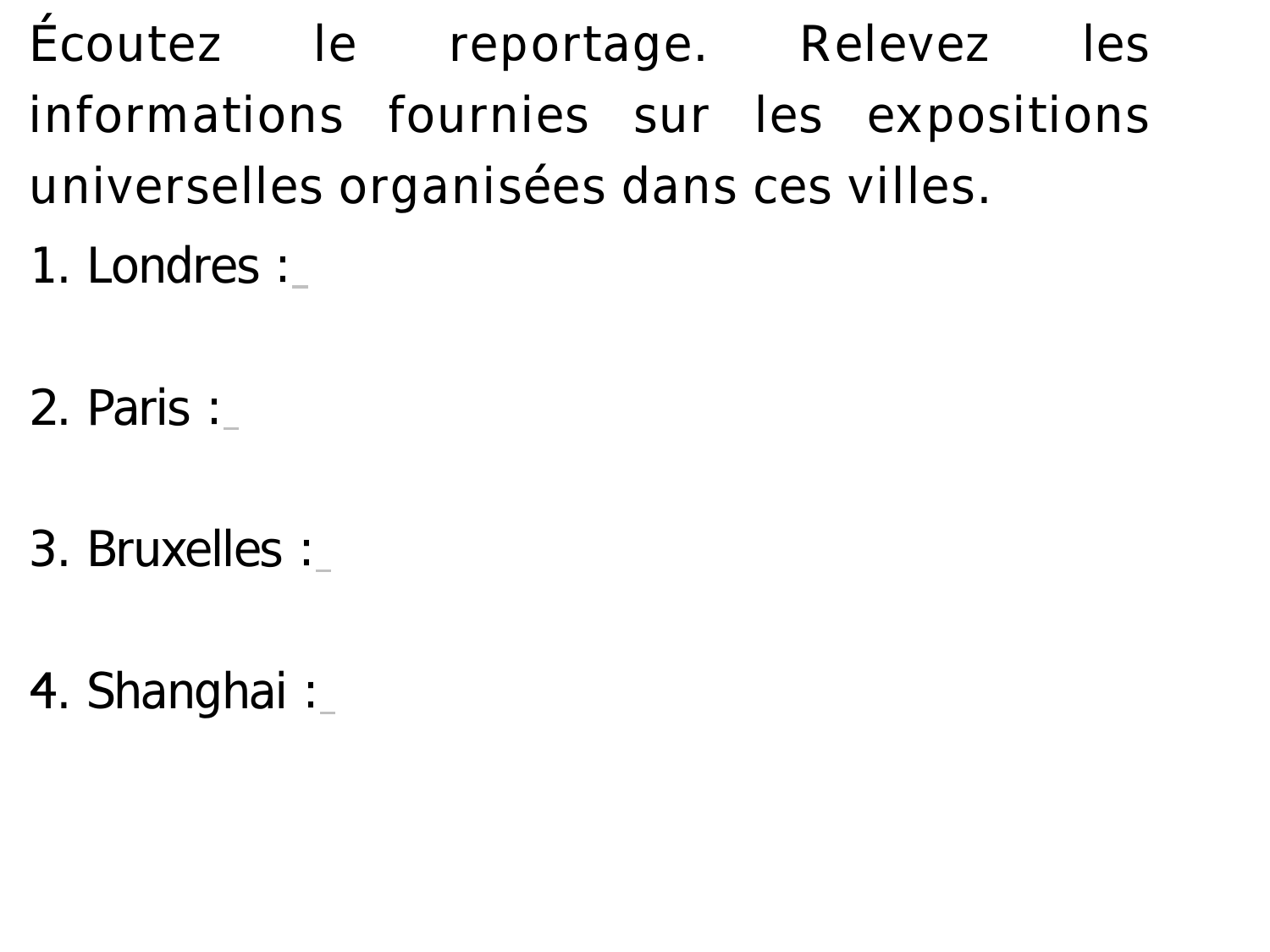

Écoutez le reportage. Relevez les informations fournies sur les expositions universelles organisées dans ces villes.
1. Londres :
2. Paris :
3. Bruxelles :
4. Shanghai :